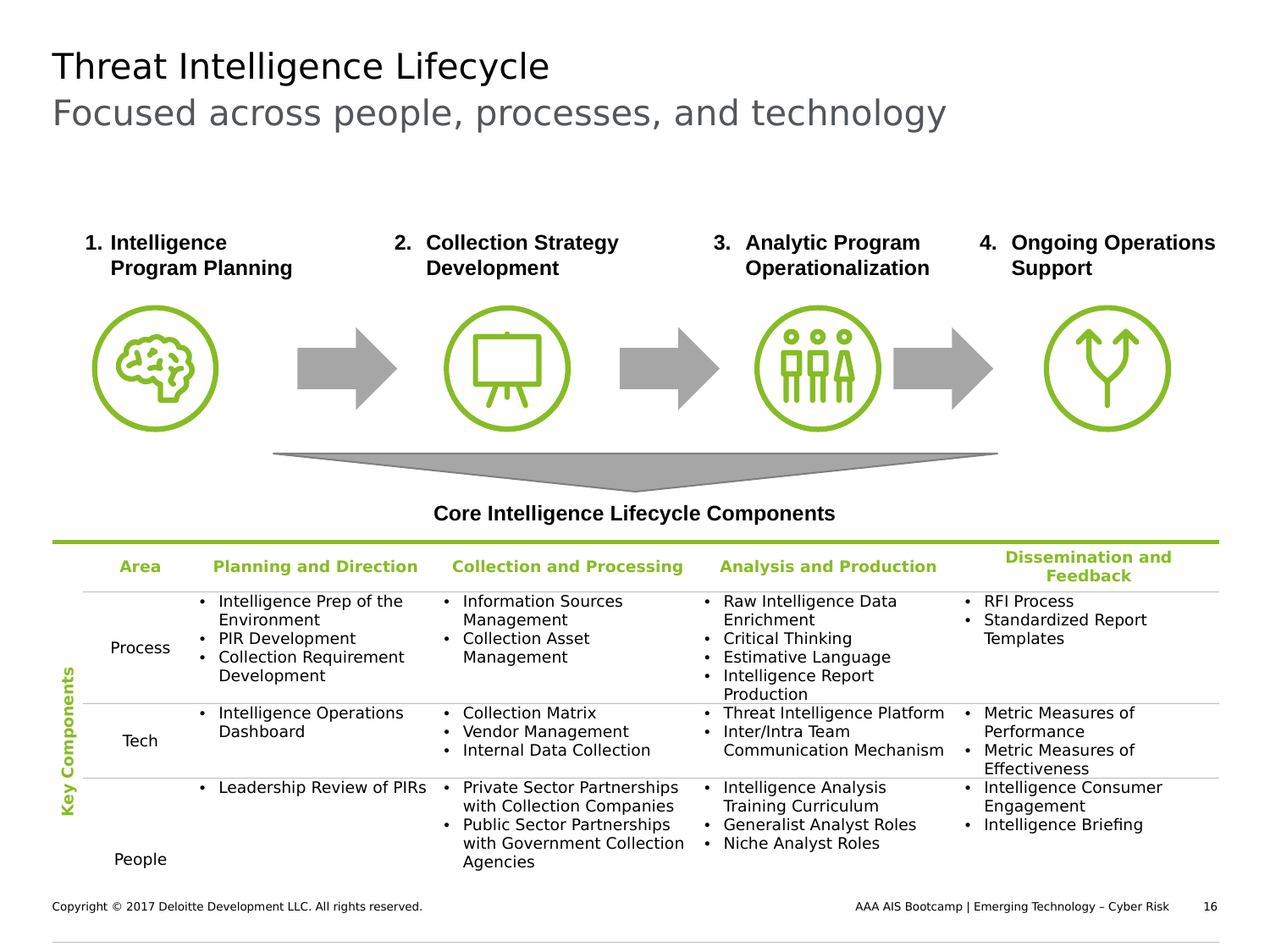

# Threat Intelligence Lifecycle
Focused across people, processes, and technology
Intelligence Program Planning
Collection Strategy Development
Analytic Program Operationalization
Ongoing Operations Support

Core Intelligence Lifecycle Components
| Key Components |  | Area | Planning and Direction | Collection and Processing | Analysis and Production | Dissemination and Feedback |
| --- | --- | --- | --- | --- | --- | --- |
|  |  | Process | Intelligence Prep of the Environment PIR Development Collection Requirement Development | Information Sources Management Collection Asset Management | Raw Intelligence Data Enrichment Critical Thinking Estimative Language Intelligence Report Production | RFI Process Standardized Report Templates |
|  |  | Tech | Intelligence Operations Dashboard | Collection Matrix Vendor Management Internal Data Collection | Threat Intelligence Platform Inter/Intra Team Communication Mechanism | Metric Measures of Performance Metric Measures of Effectiveness |
|  |  | People | Leadership Review of PIRs | Private Sector Partnerships with Collection Companies Public Sector Partnerships with Government Collection Agencies | Intelligence Analysis Training Curriculum Generalist Analyst Roles Niche Analyst Roles | Intelligence Consumer Engagement Intelligence Briefing |